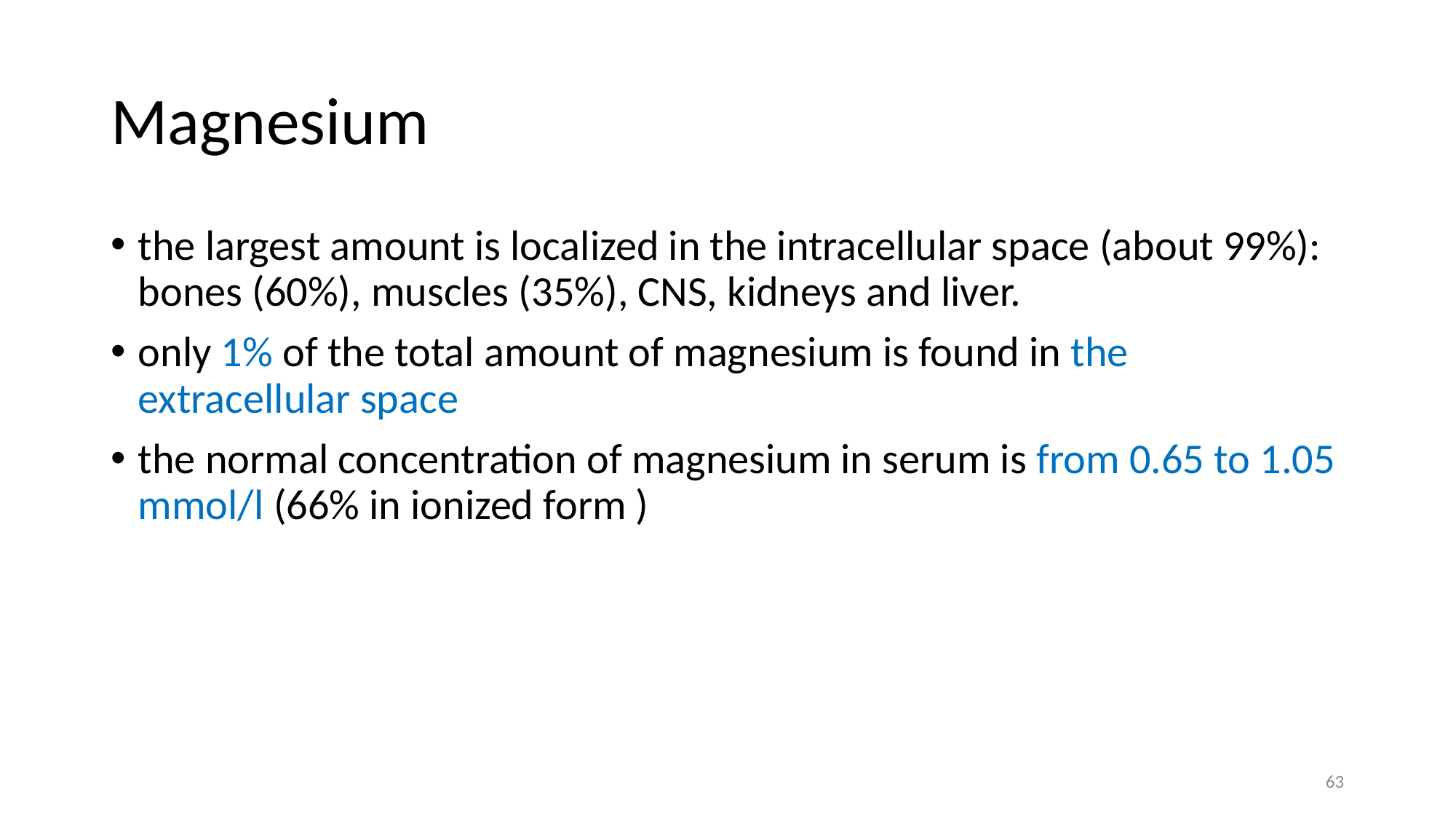

# Magnesium
the largest amount is localized in the intracellular space (about 99%): bones (60%), muscles (35%), CNS, kidneys and liver.
only 1% of the total amount of magnesium is found in the extracellular space
the normal concentration of magnesium in serum is from 0.65 to 1.05 mmol/l (66% in ionized form )
63